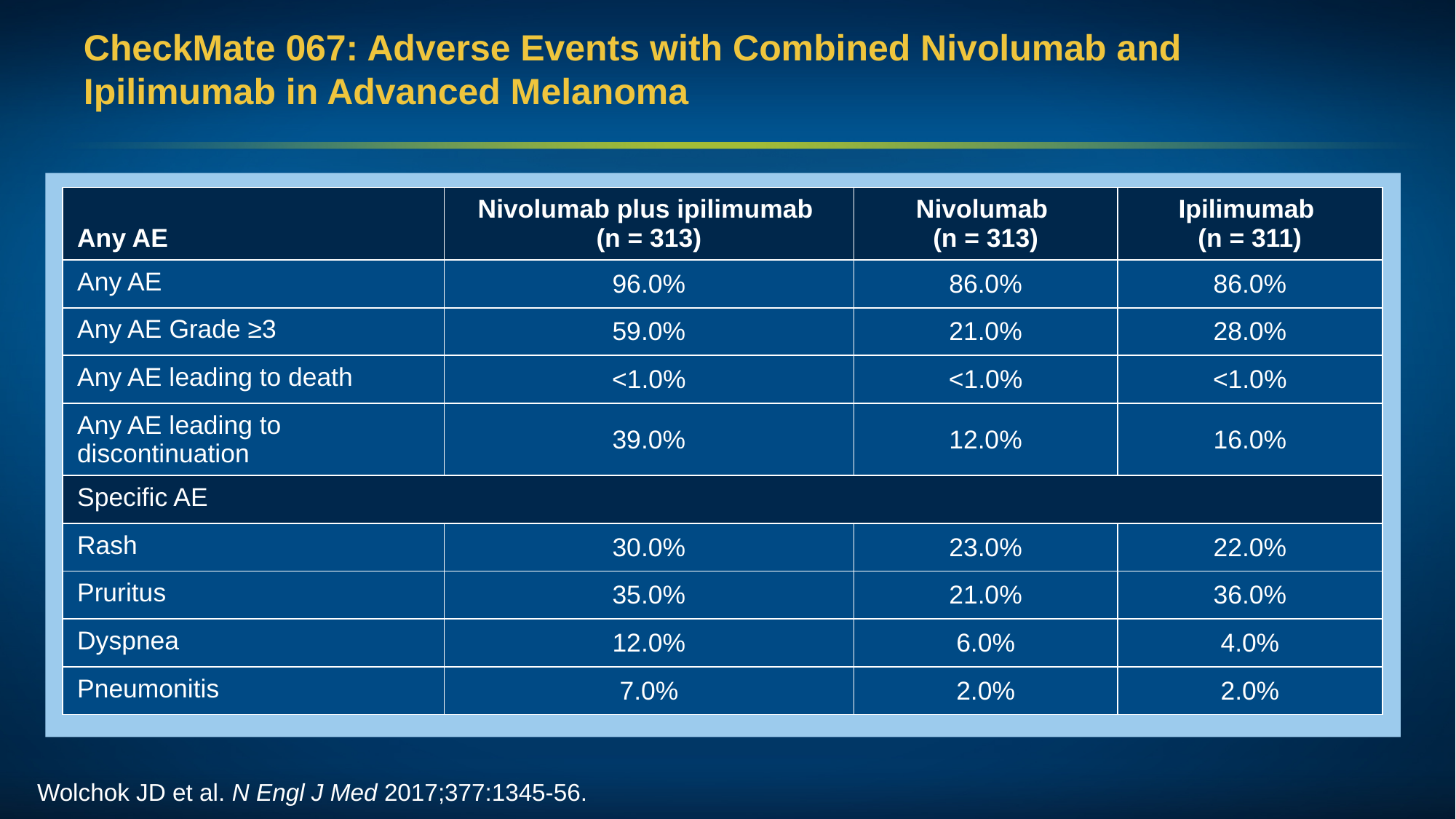

# CheckMate 067: Adverse Events with Combined Nivolumab and Ipilimumab in Advanced Melanoma

| Any AE | Nivolumab plus ipilimumab (n = 313) | Nivolumab (n = 313) | Ipilimumab (n = 311) |
| --- | --- | --- | --- |
| Any AE | 96.0% | 86.0% | 86.0% |
| Any AE Grade ≥3 | 59.0% | 21.0% | 28.0% |
| Any AE leading to death | <1.0% | <1.0% | <1.0% |
| Any AE leading to discontinuation | 39.0% | 12.0% | 16.0% |
| Specific AE |  |  |  |
| Rash | 30.0% | 23.0% | 22.0% |
| Pruritus | 35.0% | 21.0% | 36.0% |
| Dyspnea | 12.0% | 6.0% | 4.0% |
| Pneumonitis | 7.0% | 2.0% | 2.0% |
Wolchok JD et al. N Engl J Med 2017;377:1345-56.